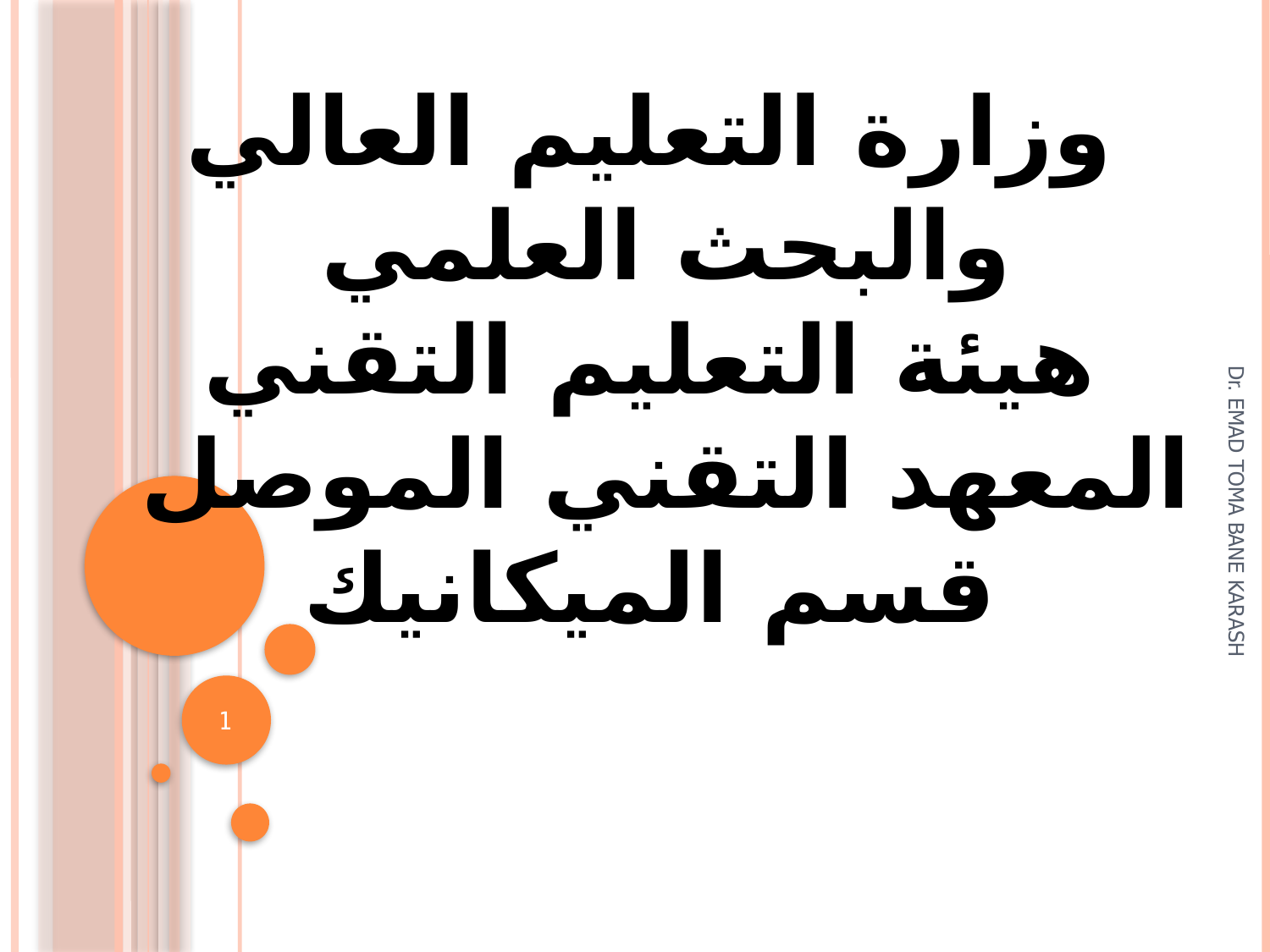

وزارة التعليم العالي والبحث العلمي
هيئة التعليم التقني
المعهد التقني الموصل
قسم الميكانيك
Dr. EMAD TOMA BANE KARASH
1